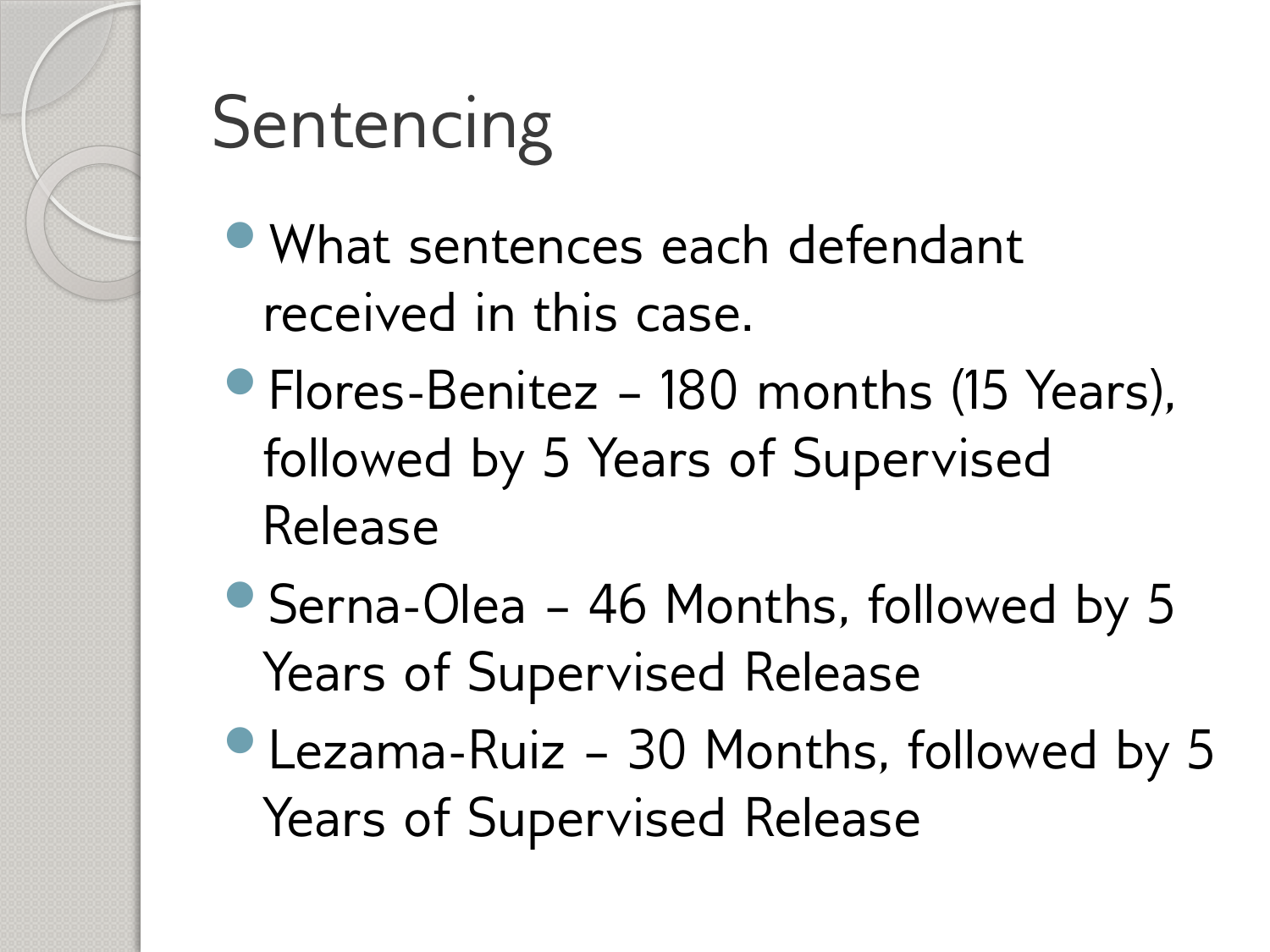

# Sentencing
What sentences each defendant received in this case.
Flores-Benitez – 180 months (15 Years), followed by 5 Years of Supervised Release
Serna-Olea – 46 Months, followed by 5 Years of Supervised Release
Lezama-Ruiz – 30 Months, followed by 5 Years of Supervised Release